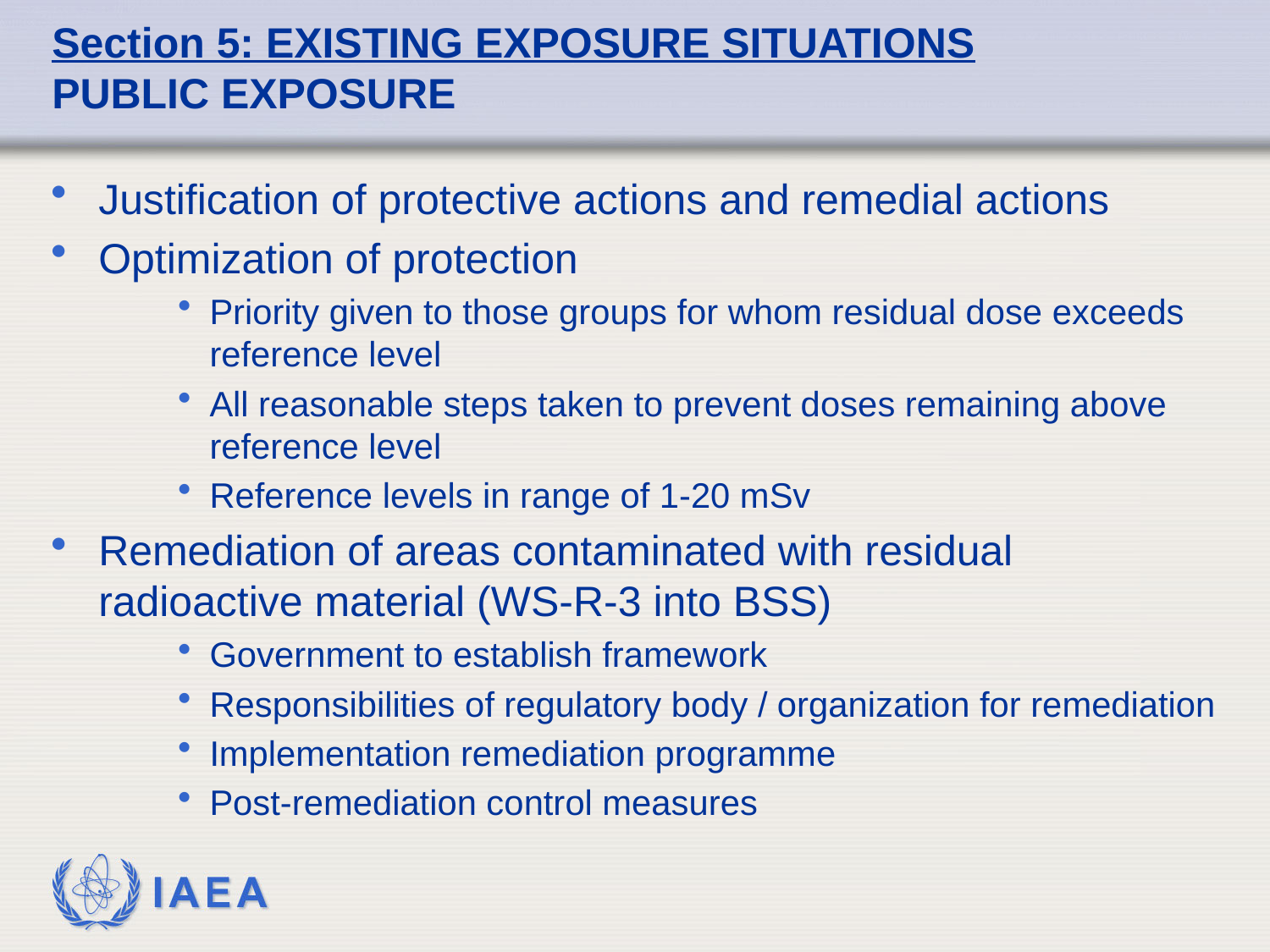

Section 5: EXISTING EXPOSURE SITUATIONS
PUBLIC EXPOSURE
Justification of protective actions and remedial actions
Optimization of protection
Priority given to those groups for whom residual dose exceeds reference level
All reasonable steps taken to prevent doses remaining above reference level
Reference levels in range of 1-20 mSv
Remediation of areas contaminated with residual radioactive material (WS-R-3 into BSS)
Government to establish framework
Responsibilities of regulatory body / organization for remediation
Implementation remediation programme
Post-remediation control measures